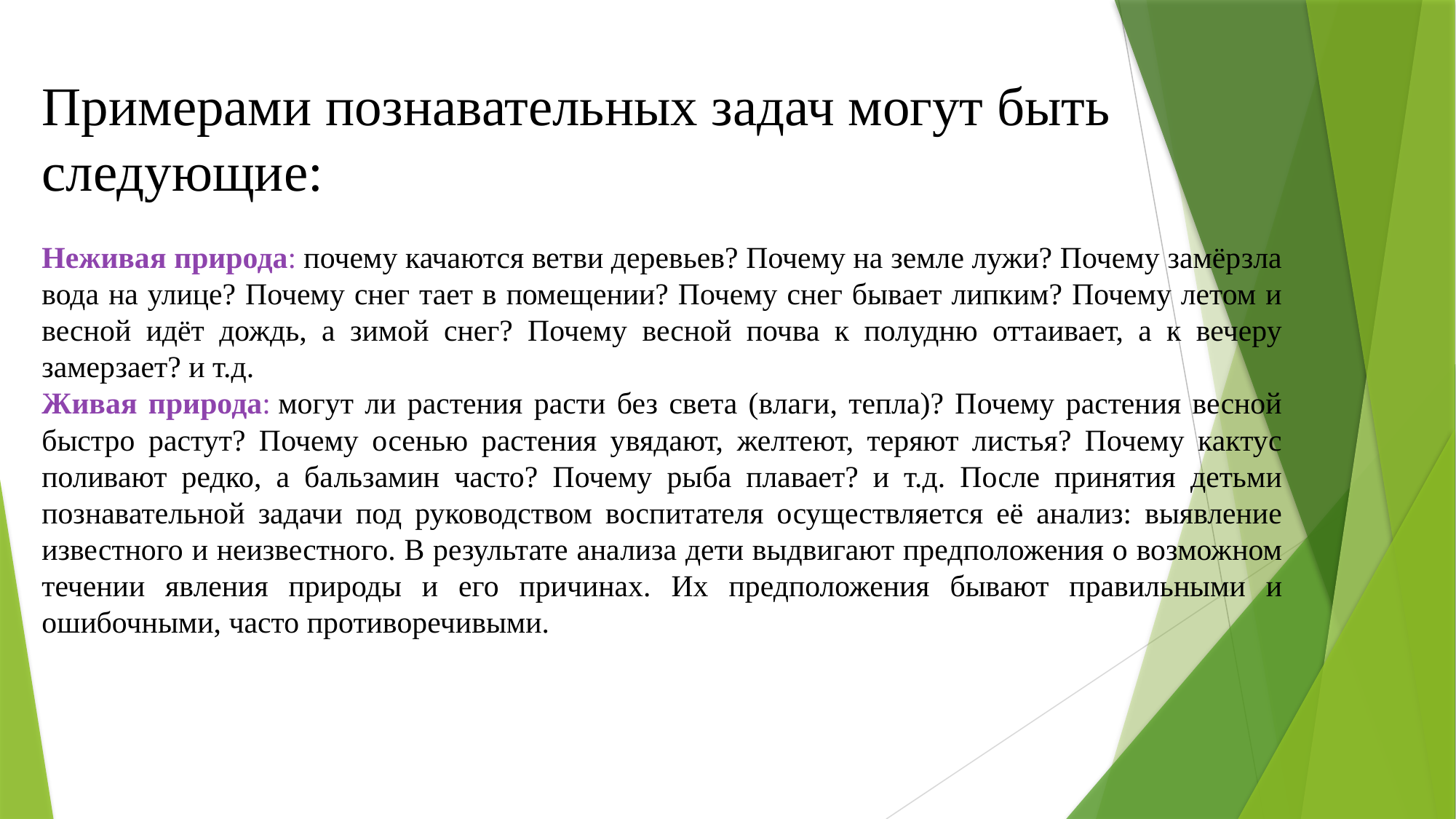

# Примерами познавательных задач могут быть следующие:
Неживая природа: почему качаются ветви деревьев? Почему на земле лужи? Почему замёрзла вода на улице? Почему снег тает в помещении? Почему снег бывает липким? Почему летом и весной идёт дождь, а зимой снег? Почему весной почва к полудню оттаивает, а к вечеру замерзает? и т.д.
Живая природа: могут ли растения расти без света (влаги, тепла)? Почему растения весной быстро растут? Почему осенью растения увядают, желтеют, теряют листья? Почему кактус поливают редко, а бальзамин часто? Почему рыба плавает? и т.д. После принятия детьми познавательной задачи под руководством воспитателя осуществляется её анализ: выявление известного и неизвестного. В результате анализа дети выдвигают предположения о возможном течении явления природы и его причинах. Их предположения бывают правильными и ошибочными, часто противоречивыми.